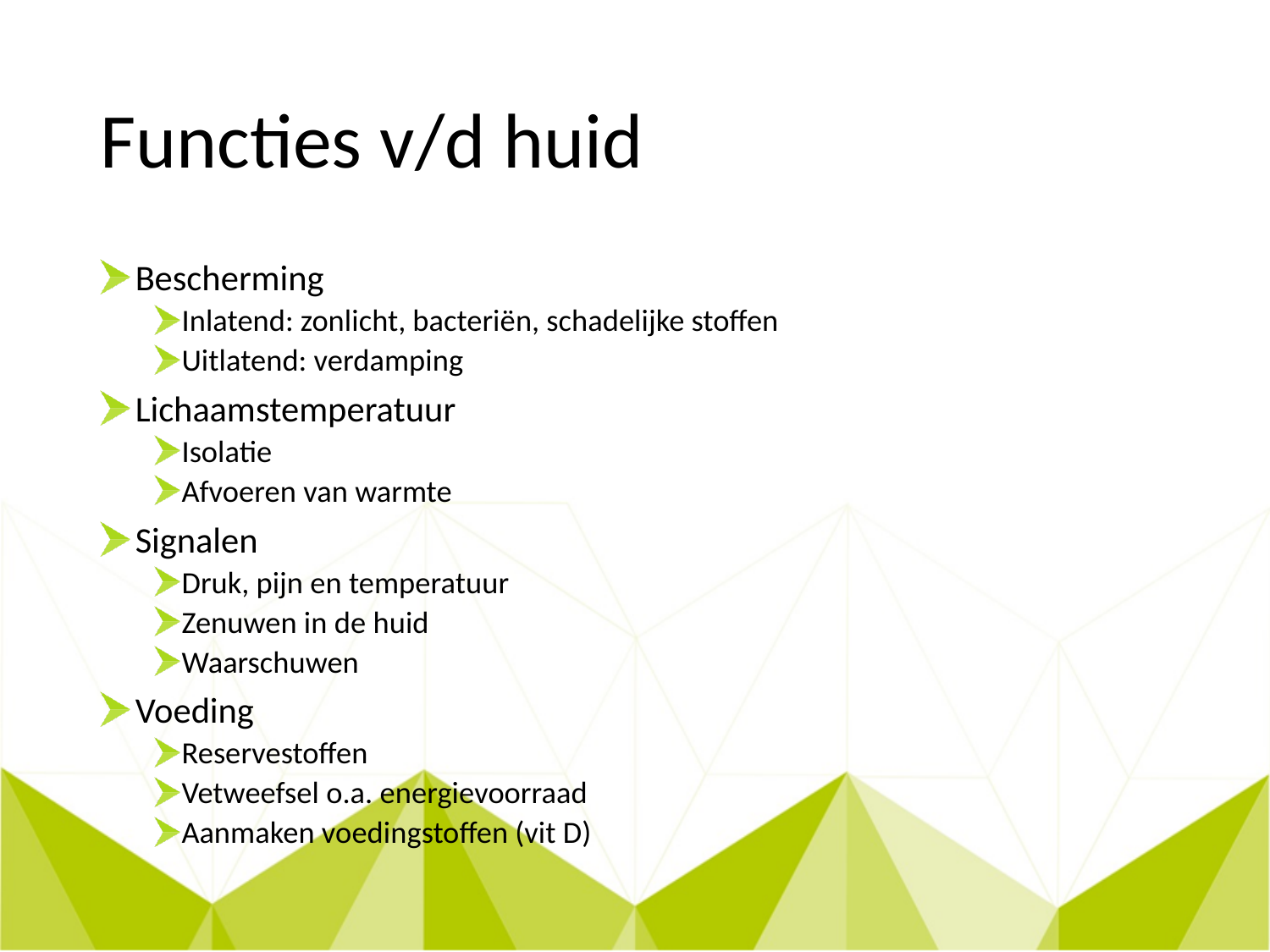

# Functies v/d huid
 Bescherming
Inlatend: zonlicht, bacteriën, schadelijke stoffen
Uitlatend: verdamping
 Lichaamstemperatuur
Isolatie
Afvoeren van warmte
 Signalen
Druk, pijn en temperatuur
Zenuwen in de huid
Waarschuwen
 Voeding
Reservestoffen
Vetweefsel o.a. energievoorraad
Aanmaken voedingstoffen (vit D)